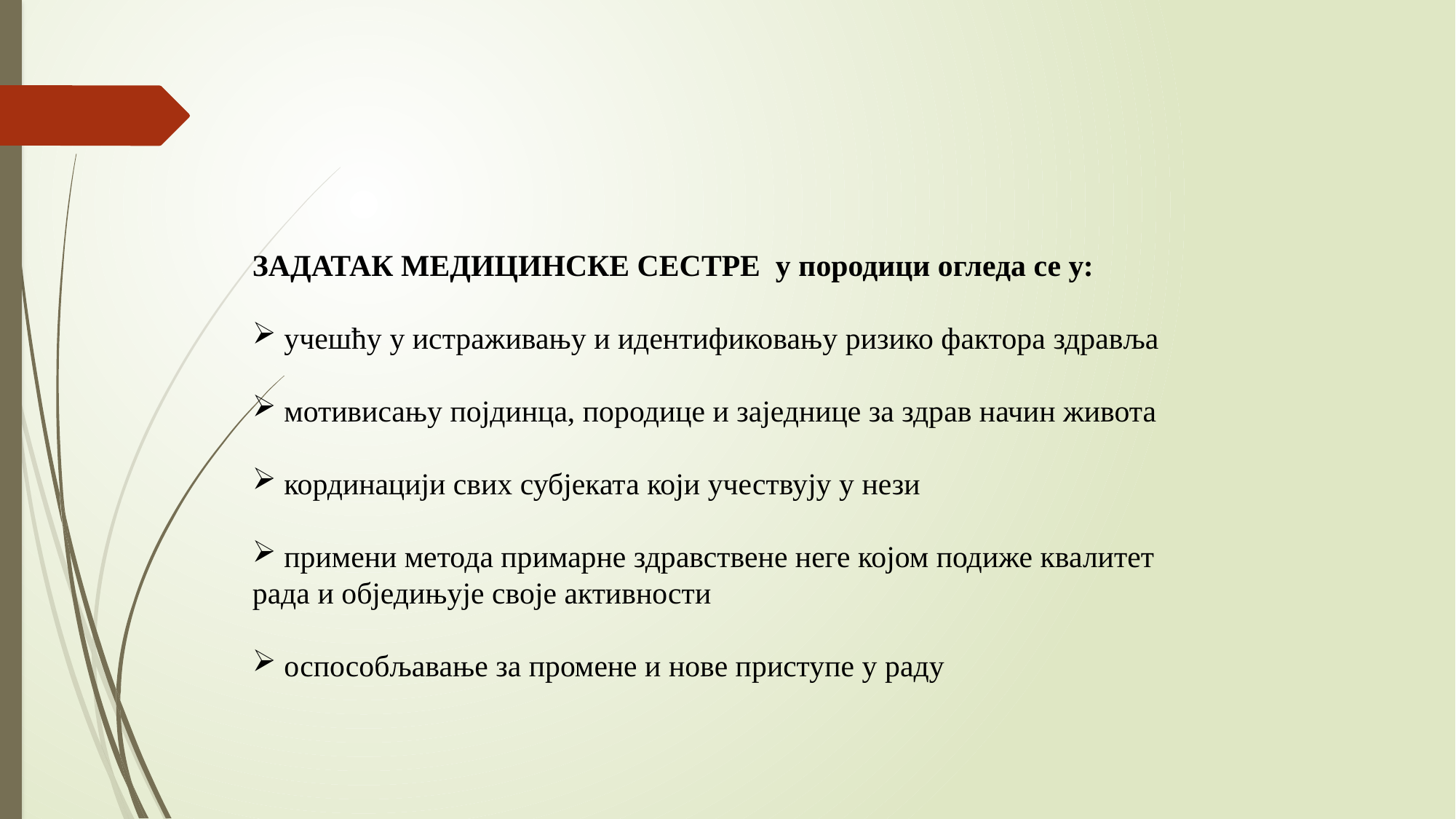

ЗАДАТАК МЕДИЦИНСКЕ СЕСТРЕ  у породици огледа се у:

 учешћу у истраживању и идентификовању ризико фактора здравља

 мотивисању појдинца, породице и заједнице за здрав начин живота

 кординацији свих субјеката који учествују у нези

 примени метода примарне здравствене неге којом подиже квалитет
рада и обједињује своје активности

 оспособљавање за промене и нове приступе у раду